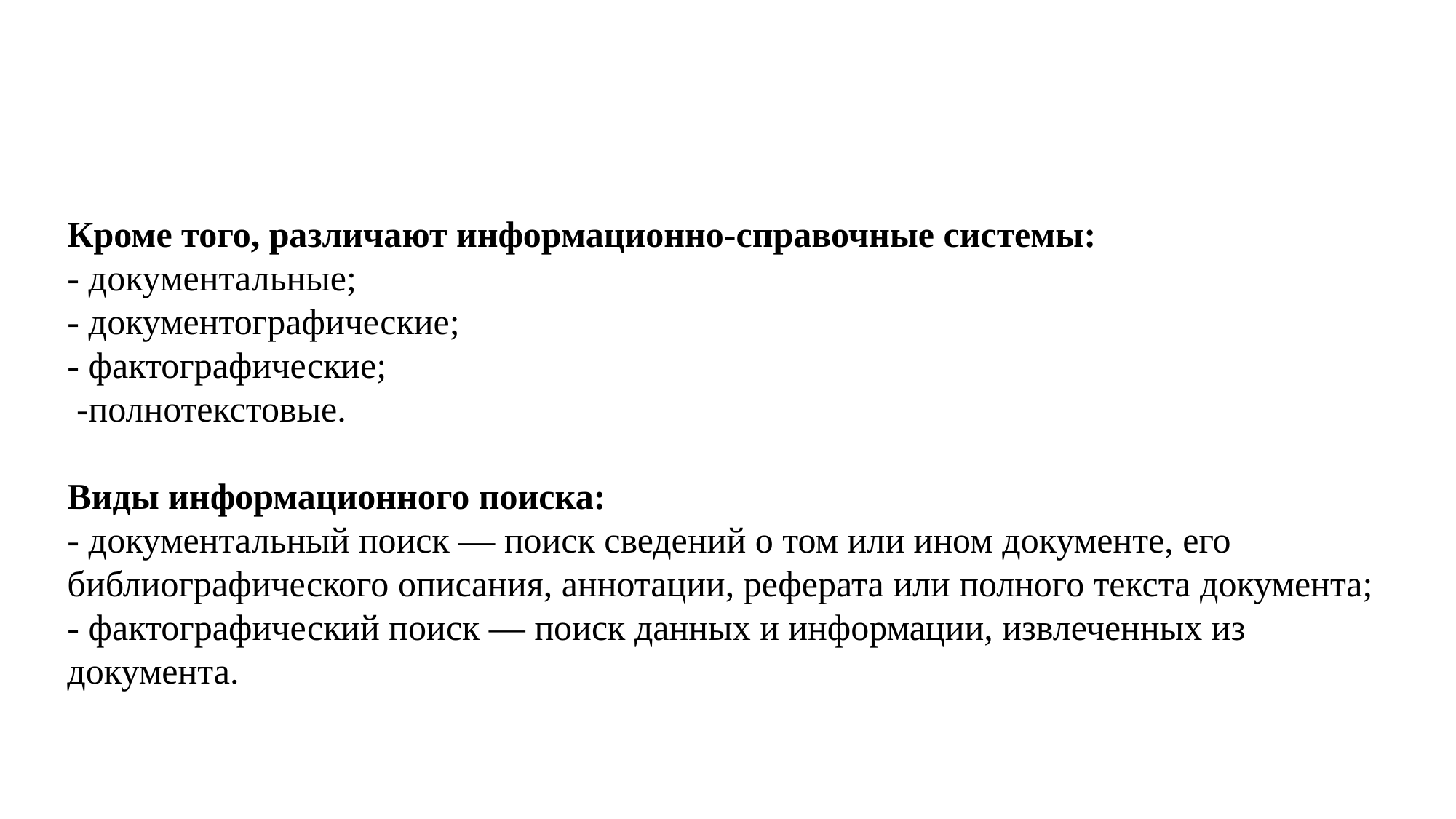

#

Кроме того, различают информационно-справочные системы:
- документальные;
- документографические;
- фактографические;
 -полнотекстовые.

Виды информационного поиска:
- документальный поиск — поиск сведений о том или ином документе, его библиографического описания, аннотации, реферата или полного текста документа;
- фактографический поиск — поиск данных и информации, извлеченных из документа.